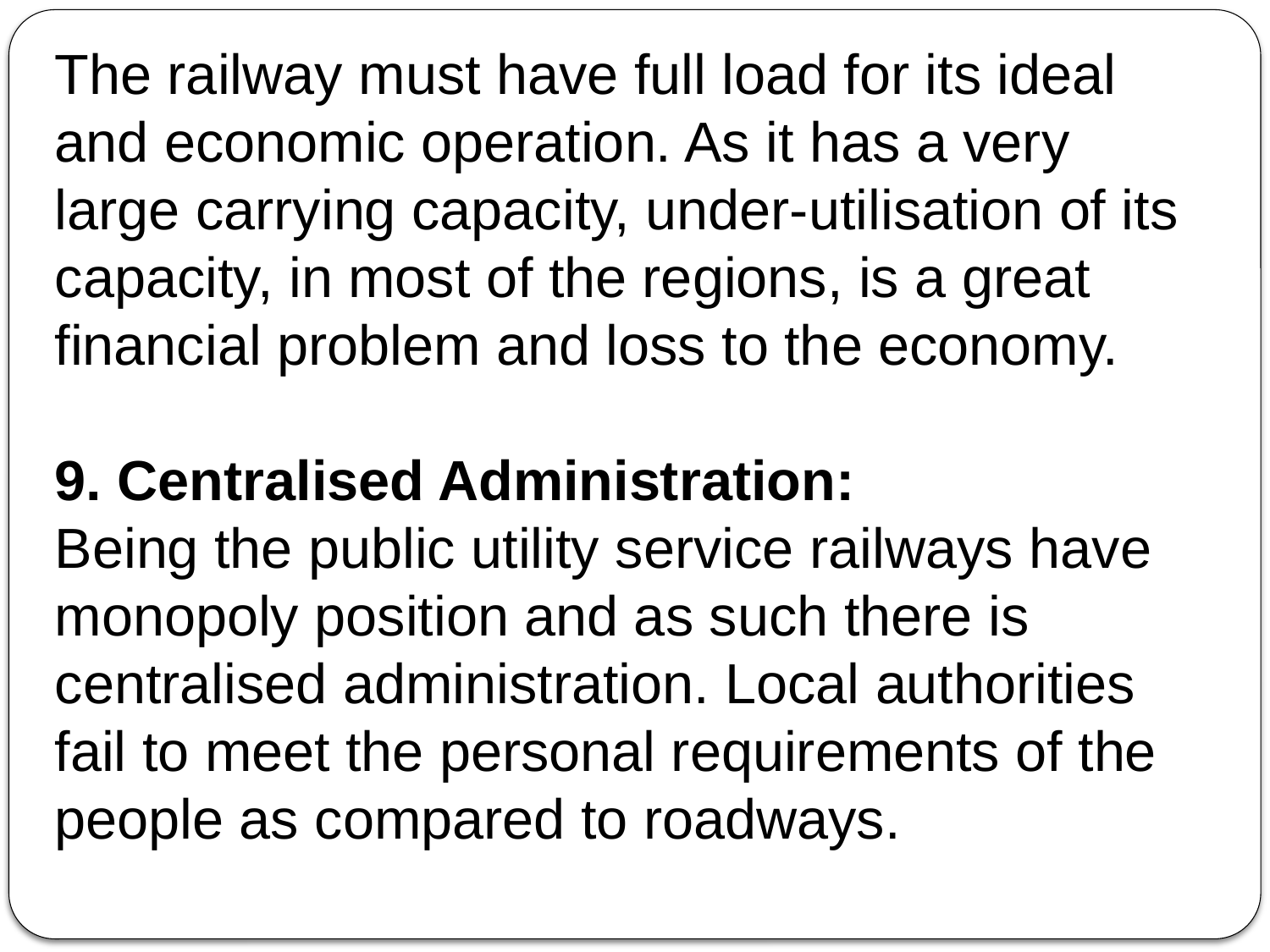

The railway must have full load for its ideal and economic operation. As it has a very large carrying capacity, under-utilisation of its capacity, in most of the regions, is a great financial problem and loss to the economy.

9. Centralised Administration:
Being the public utility service railways have monopoly position and as such there is centralised administration. Local authorities fail to meet the personal requirements of the people as compared to roadways.